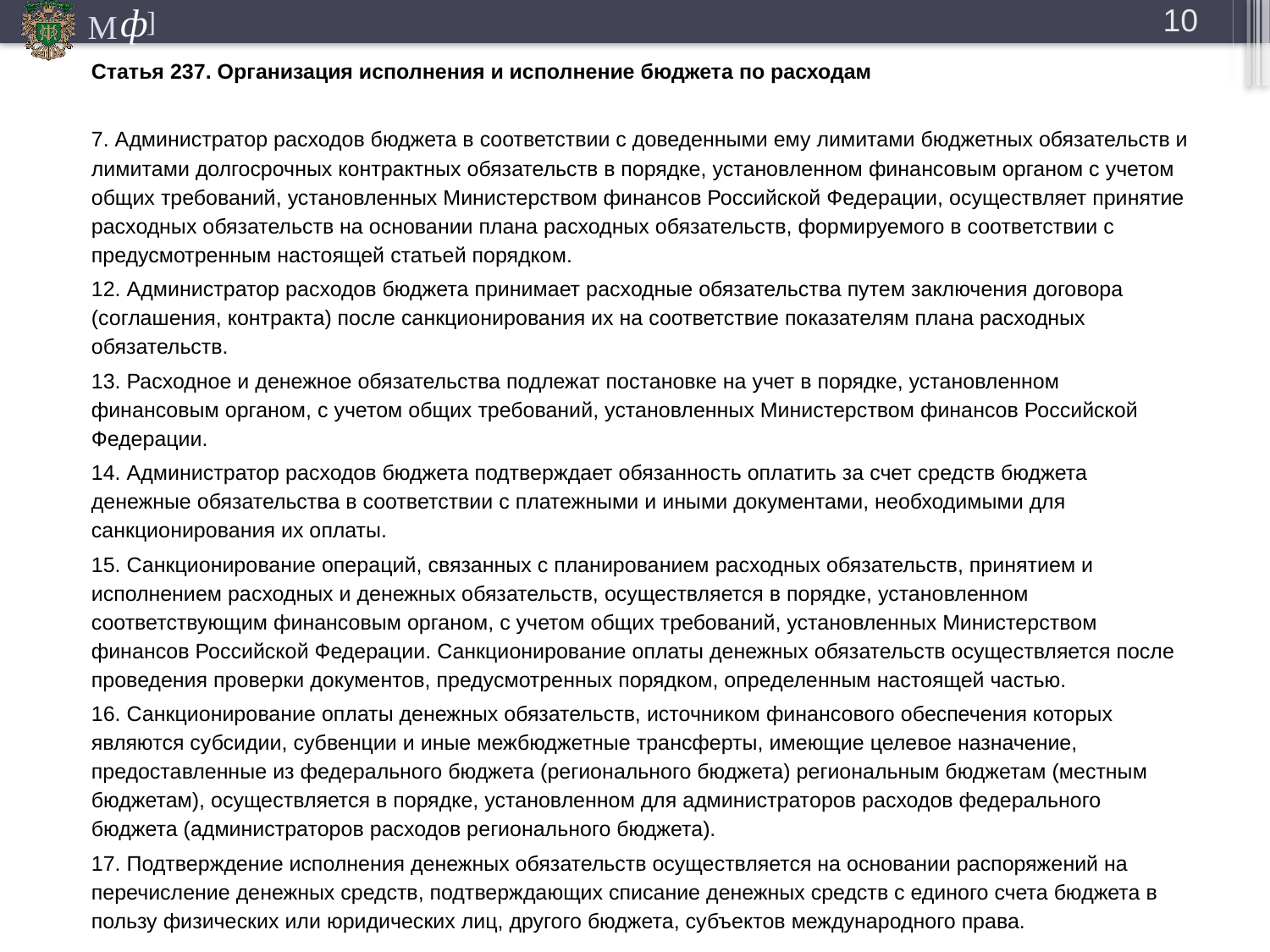

10
Статья 237. Организация исполнения и исполнение бюджета по расходам

7. Администратор расходов бюджета в соответствии с доведенными ему лимитами бюджетных обязательств и лимитами долгосрочных контрактных обязательств в порядке, установленном финансовым органом с учетом общих требований, установленных Министерством финансов Российской Федерации, осуществляет принятие расходных обязательств на основании плана расходных обязательств, формируемого в соответствии с предусмотренным настоящей статьей порядком.
12. Администратор расходов бюджета принимает расходные обязательства путем заключения договора (соглашения, контракта) после санкционирования их на соответствие показателям плана расходных обязательств.
13. Расходное и денежное обязательства подлежат постановке на учет в порядке, установленном финансовым органом, с учетом общих требований, установленных Министерством финансов Российской Федерации.
14. Администратор расходов бюджета подтверждает обязанность оплатить за счет средств бюджета денежные обязательства в соответствии с платежными и иными документами, необходимыми для санкционирования их оплаты.
15. Санкционирование операций, связанных с планированием расходных обязательств, принятием и исполнением расходных и денежных обязательств, осуществляется в порядке, установленном соответствующим финансовым органом, с учетом общих требований, установленных Министерством финансов Российской Федерации. Санкционирование оплаты денежных обязательств осуществляется после проведения проверки документов, предусмотренных порядком, определенным настоящей частью.
16. Санкционирование оплаты денежных обязательств, источником финансового обеспечения которых являются субсидии, субвенции и иные межбюджетные трансферты, имеющие целевое назначение, предоставленные из федерального бюджета (регионального бюджета) региональным бюджетам (местным бюджетам), осуществляется в порядке, установленном для администраторов расходов федерального бюджета (администраторов расходов регионального бюджета).
17. Подтверждение исполнения денежных обязательств осуществляется на основании распоряжений на перечисление денежных средств, подтверждающих списание денежных средств с единого счета бюджета в пользу физических или юридических лиц, другого бюджета, субъектов международного права.